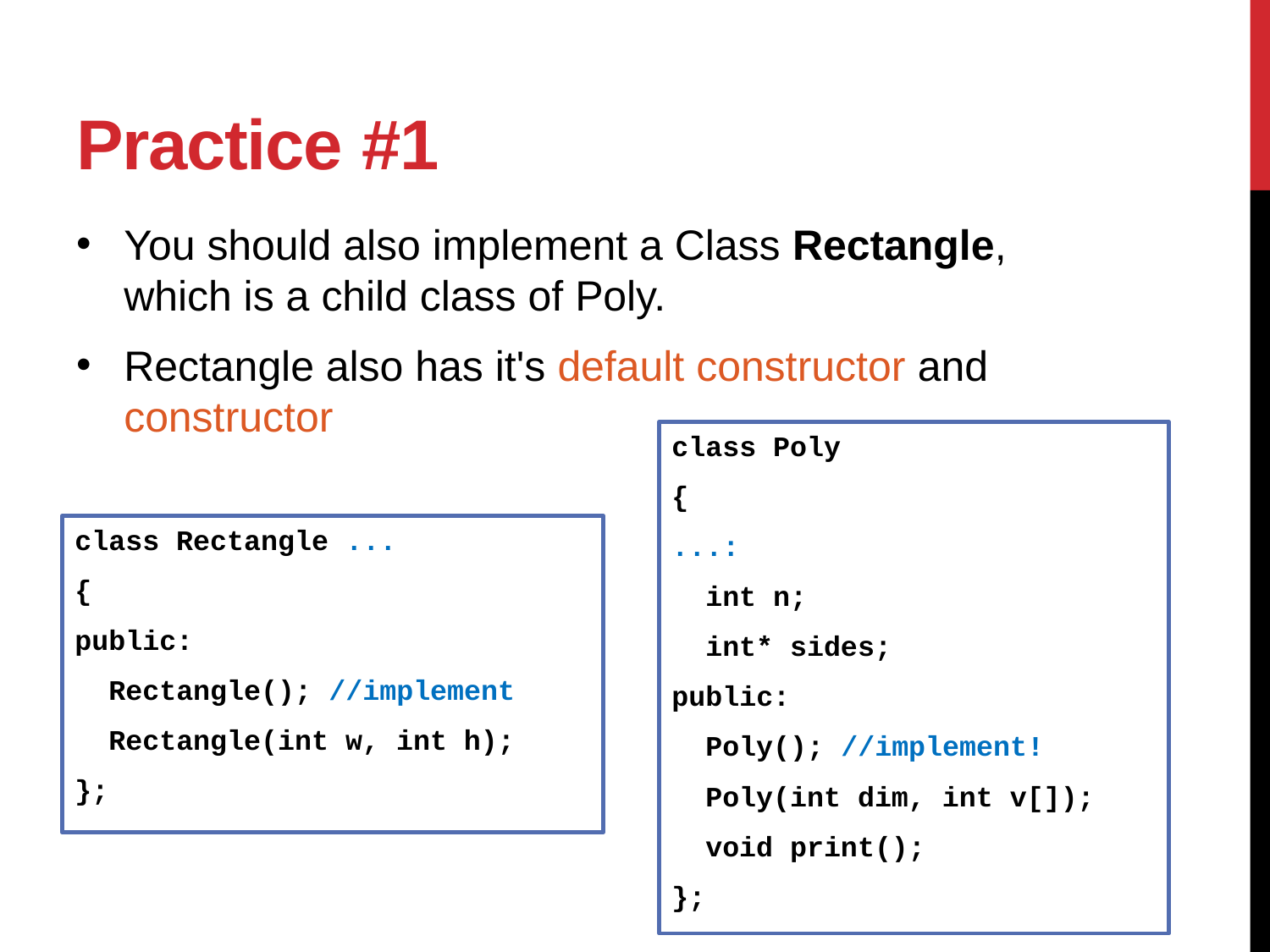

# Practice #1
You should also implement a Class Rectangle, which is a child class of Poly.
Rectangle also has it's default constructor and constructor
class Poly
{
...:
  int n;
  int* sides;
public:
  Poly(); //implement!
  Poly(int dim, int v[]);
  void print();
};
class Rectangle ...
{
public:
  Rectangle(); //implement
  Rectangle(int w, int h);
};